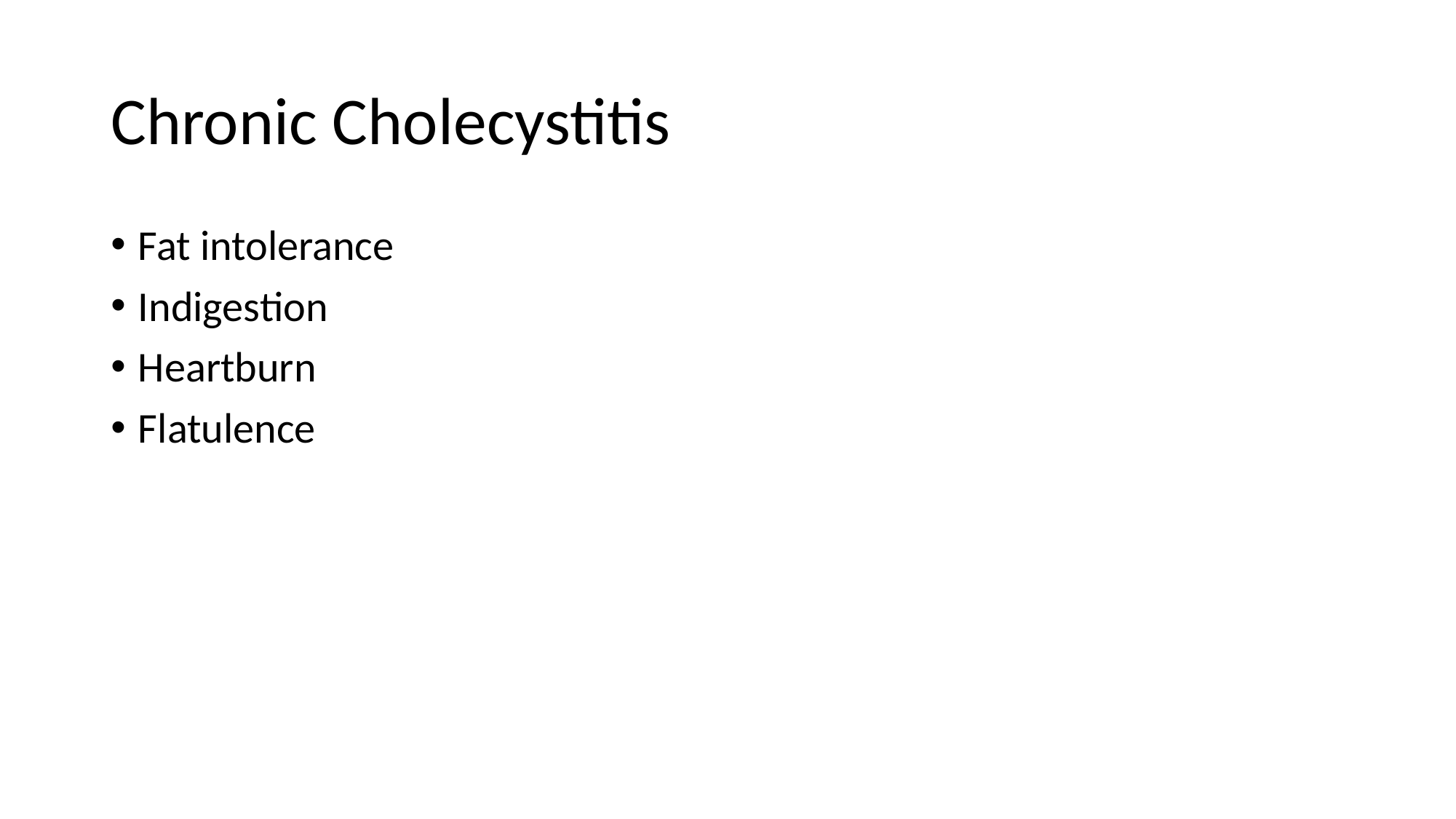

# Chronic Cholecystitis
Fat intolerance
Indigestion
Heartburn
Flatulence